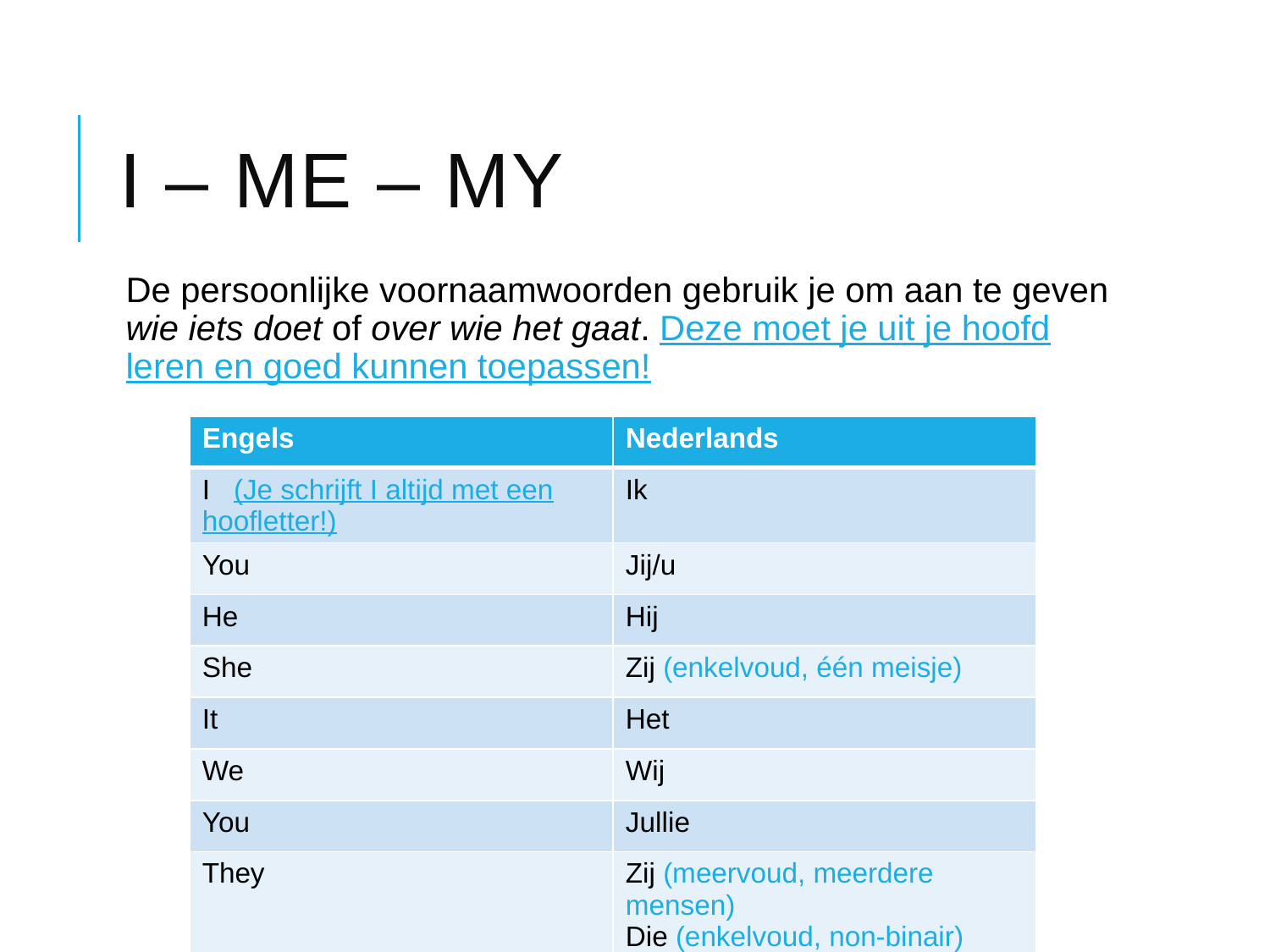

# I – ME – MY
De persoonlijke voornaamwoorden gebruik je om aan te geven wie iets doet of over wie het gaat. Deze moet je uit je hoofd leren en goed kunnen toepassen!

| Engels | Nederlands |
| --- | --- |
| I (Je schrijft I altijd met een hoofletter!) | Ik |
| You | Jij/u |
| He | Hij |
| She | Zij (enkelvoud, één meisje) |
| It | Het |
| We | Wij |
| You | Jullie |
| They | Zij (meervoud, meerdere mensen) Die (enkelvoud, non-binair) |